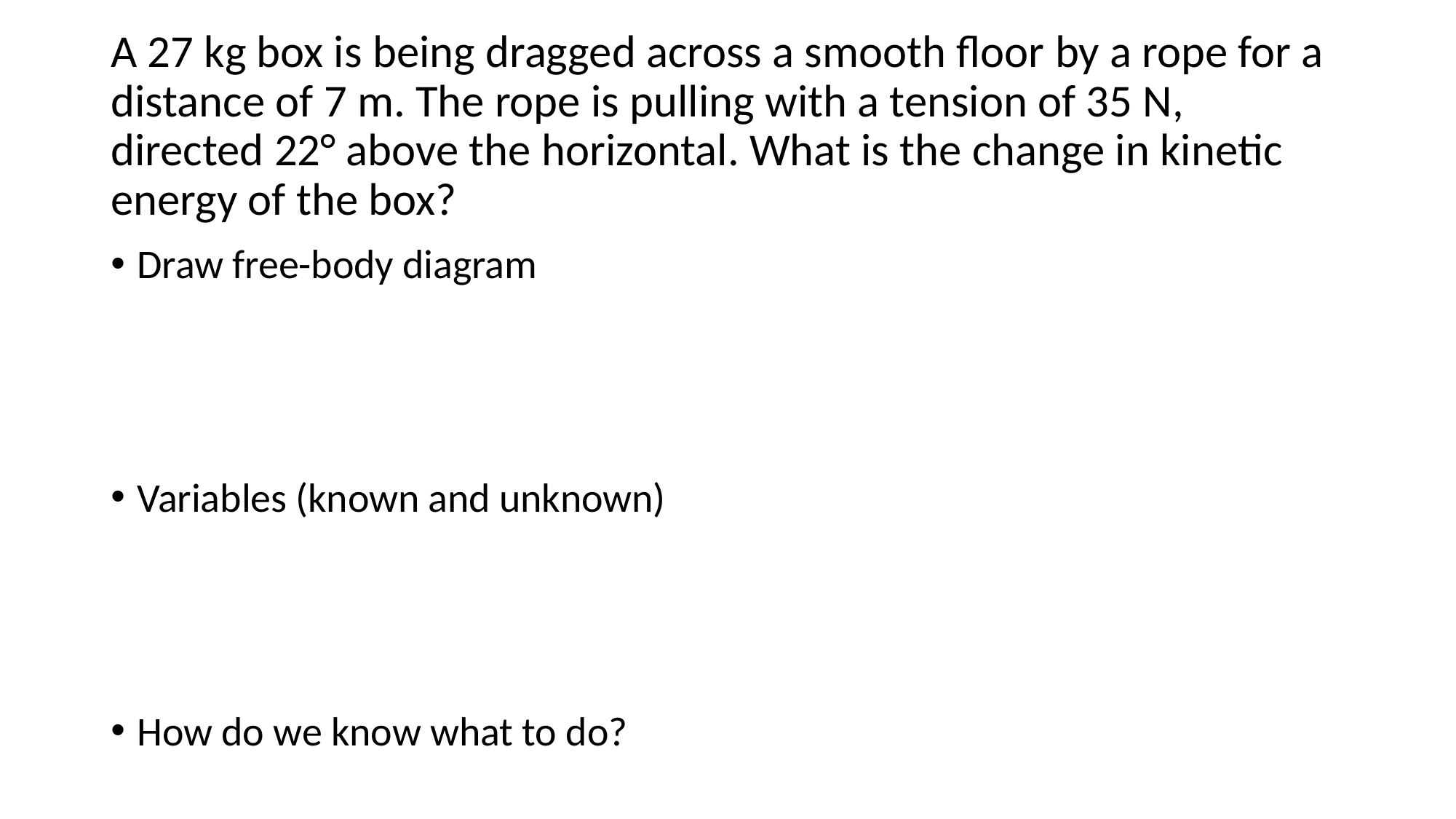

# A 27 kg box is being dragged across a smooth floor by a rope for a distance of 7 m. The rope is pulling with a tension of 35 N, directed 22° above the horizontal. What is the change in kinetic energy of the box?
Draw free-body diagram

Variables (known and unknown)

How do we know what to do?